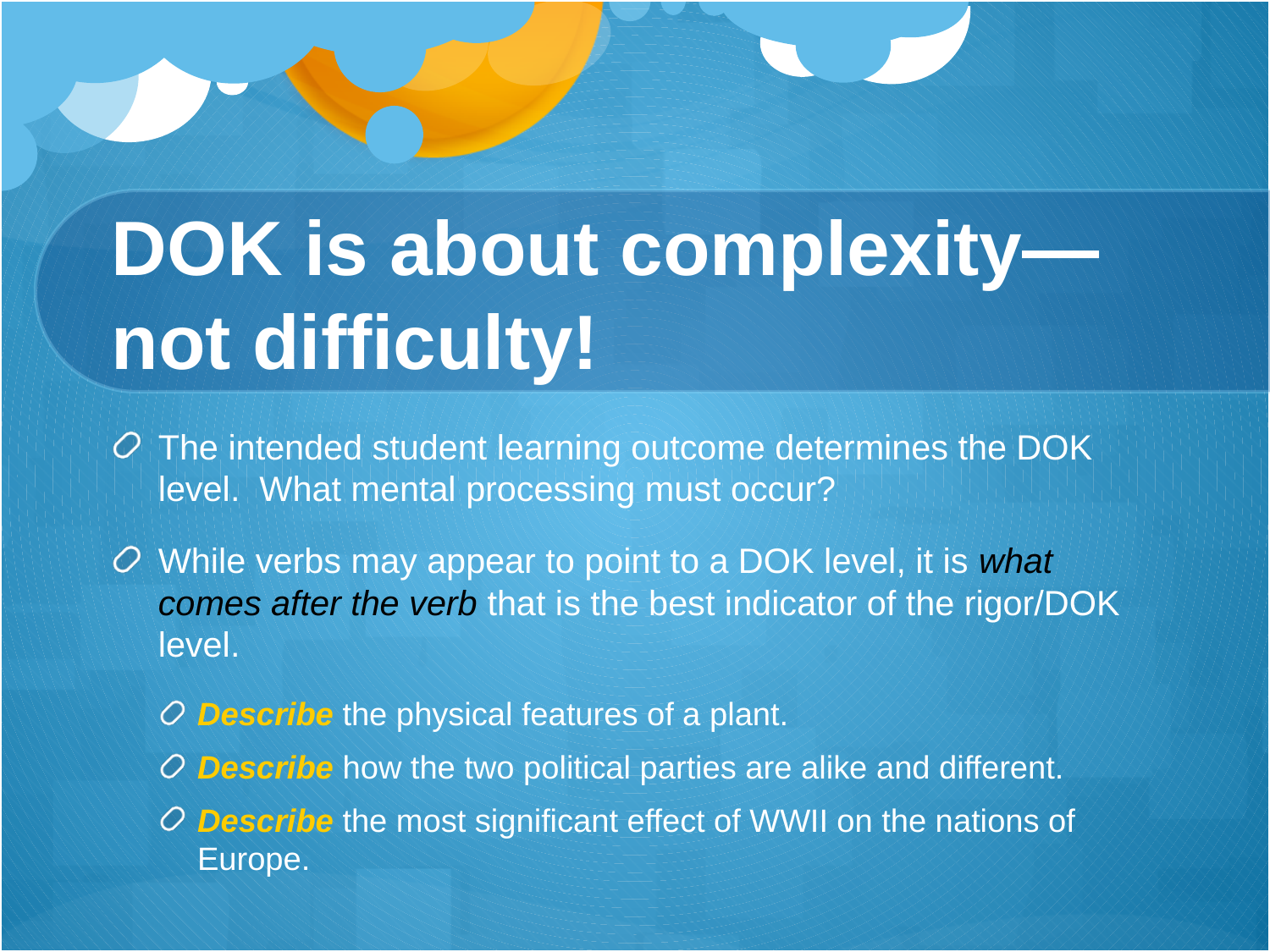

# DOK is about complexity— not difficulty!
The intended student learning outcome determines the DOK level.  What mental processing must occur?
While verbs may appear to point to a DOK level, it is what comes after the verb that is the best indicator of the rigor/DOK level.
Describe the physical features of a plant.
Describe how the two political parties are alike and different.
Describe the most significant effect of WWII on the nations of Europe.